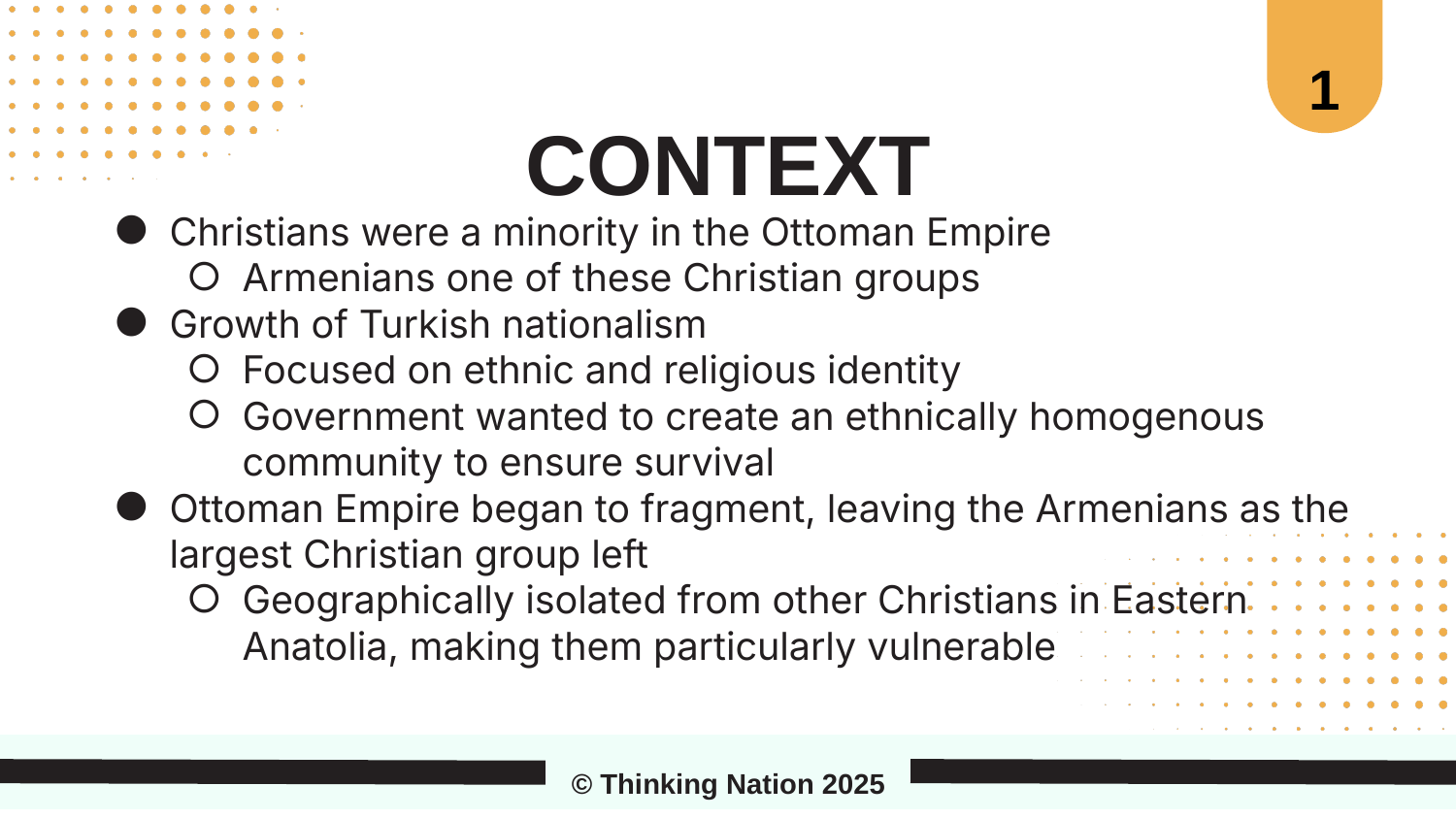

1
CONTEXT
Christians were a minority in the Ottoman Empire
Armenians one of these Christian groups
Growth of Turkish nationalism
Focused on ethnic and religious identity
Government wanted to create an ethnically homogenous community to ensure survival
Ottoman Empire began to fragment, leaving the Armenians as the largest Christian group left
Geographically isolated from other Christians in Eastern Anatolia, making them particularly vulnerable

© Thinking Nation 2025